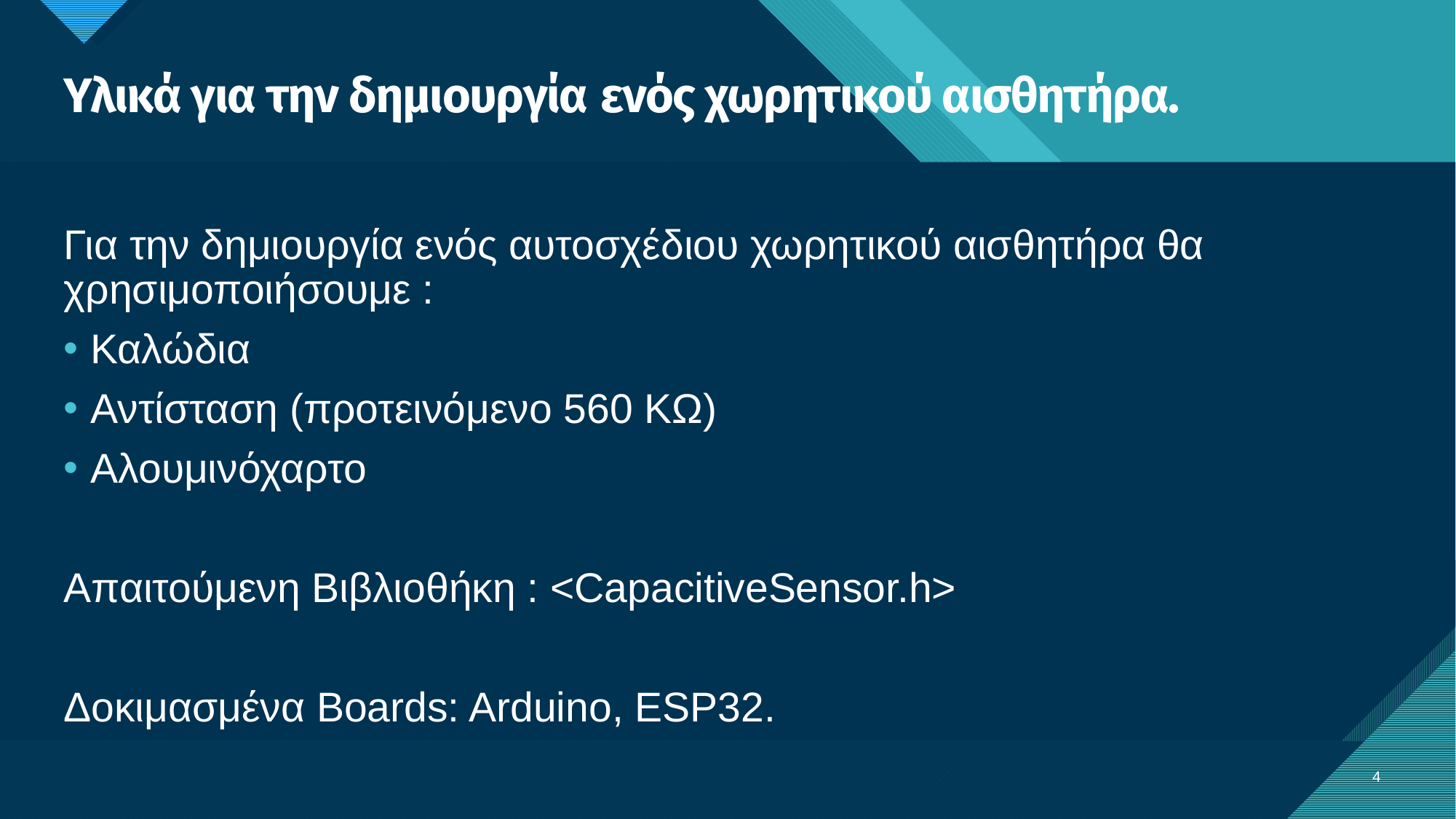

# Υλικά για την δημιουργία ενός χωρητικού αισθητήρα.
Για την δημιουργία ενός αυτοσχέδιου χωρητικού αισθητήρα θα χρησιμοποιήσουμε :
Καλώδια
Αντίσταση (προτεινόμενο 560 KΩ)
Αλουμινόχαρτο

Απαιτούμενη Βιβλιοθήκη : <CapacitiveSensor.h>

Δοκιμασμένα Boards: Arduino, ESP32.
4